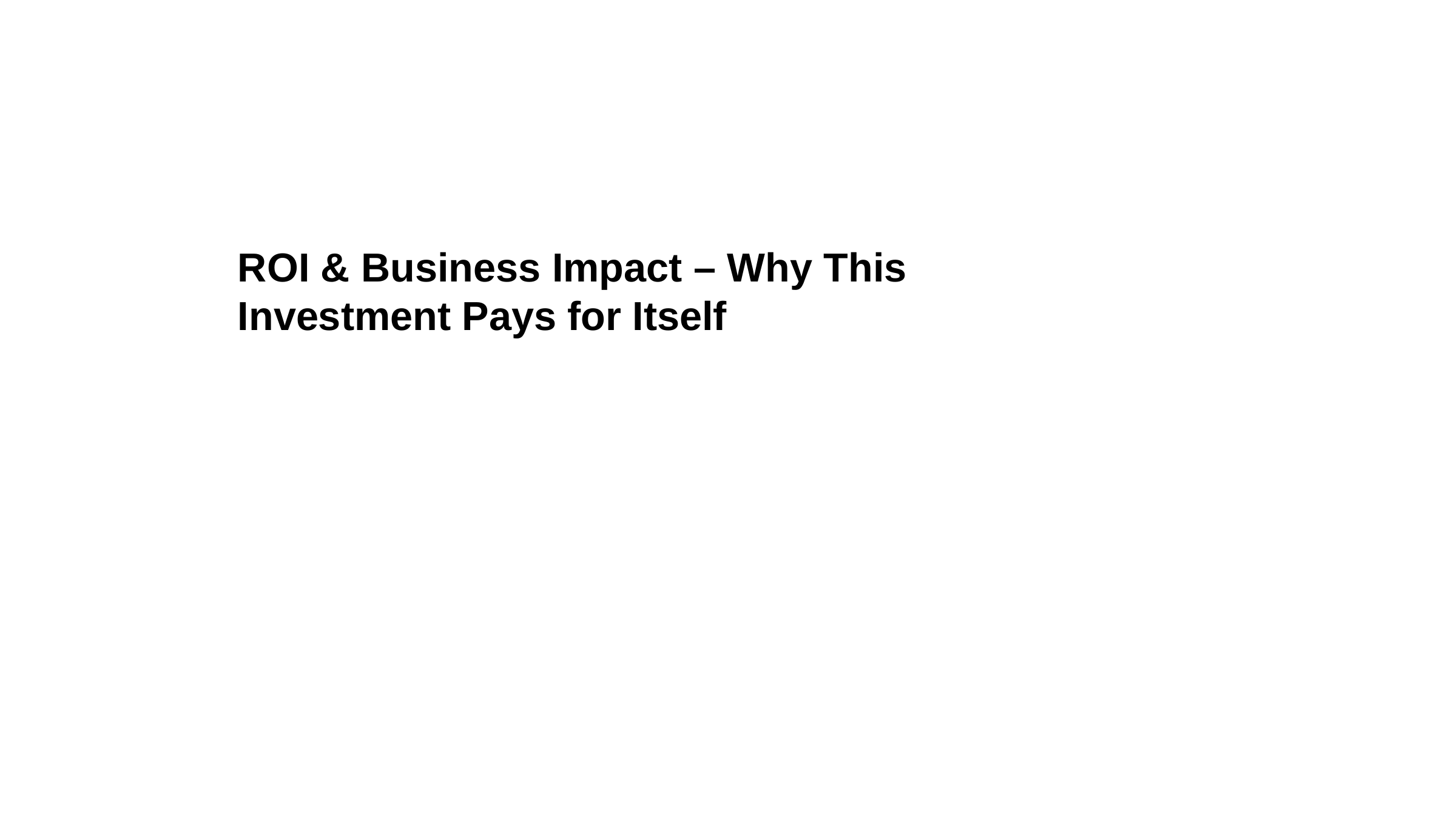

ROI & Business Impact – Why This Investment Pays for Itself